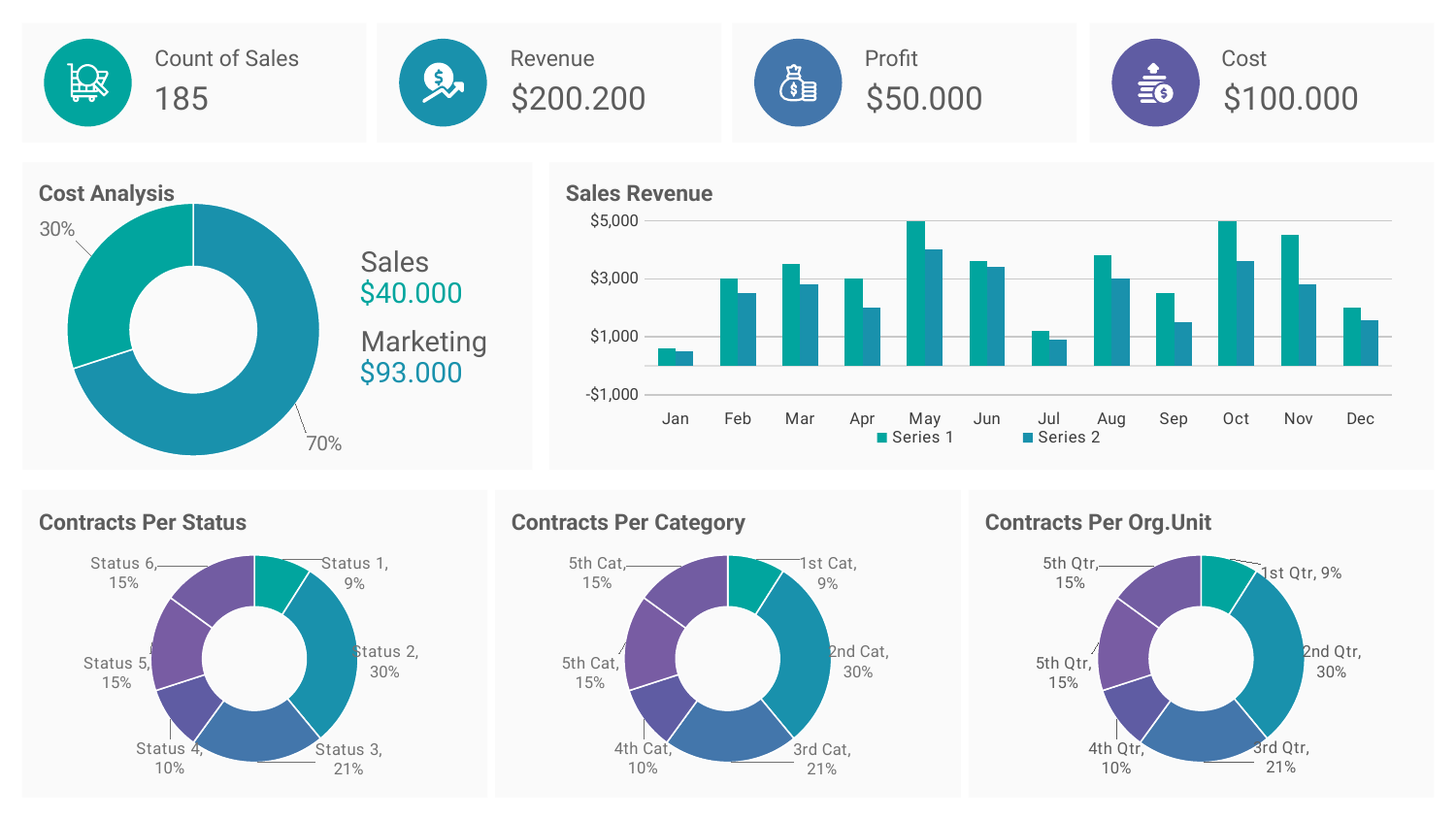

Count of Sales
Revenue
Profit
Cost

185
$200.200
$50.000
$100.000

Cost Analysis
Sales Revenue

### Chart

| Category | Sales |
|---|---|
| 1st Qtr | 0.7 |
| 2nd Qtr | 0.3 |

### Chart

| Category | Series 1 | Series 2 |
|---|---|---|
| Jan | 600.0 | 500.0 |
| Feb | 3000.0 | 2500.0 |
| Mar | 3500.0 | 2800.0 |
| Apr | 3000.0 | 2000.0 |
| May | 5000.0 | 4000.0 |
| Jun | 3600.0 | 3400.0 |
| Jul | 1200.0 | 900.0 |
| Aug | 3800.0 | 3000.0 |
| Sep | 2500.0 | 1500.0 |
| Oct | 4999.0 | 3600.0 |
| Nov | 4500.0 | 2800.0 |
| Dec | 2000.0 | 1562.0 |
Sales
$40.000
Marketing
$93.000

Contracts Per Status
Contracts Per Category
Contracts Per Org.Unit

### Chart

| Category | Sales |
|---|---|
| Status 1 | 0.09 |
| Status 2 | 0.3 |
| Status 3 | 0.21 |
| Status 4 | 0.1 |
| Status 5 | 0.15 |
| Status 6 | 0.15 |

### Chart

| Category | Sales |
|---|---|
| 1st Cat | 0.09 |
| 2nd Cat | 0.3 |
| 3rd Cat | 0.21 |
| 4th Cat | 0.1 |
| 5th Cat | 0.15 |
| 5th Cat | 0.15 |

### Chart

| Category | Sales |
|---|---|
| 1st Qtr | 0.09 |
| 2nd Qtr | 0.3 |
| 3rd Qtr | 0.21 |
| 4th Qtr | 0.1 |
| 5th Qtr | 0.15 |
| 5th Qtr | 0.15 |